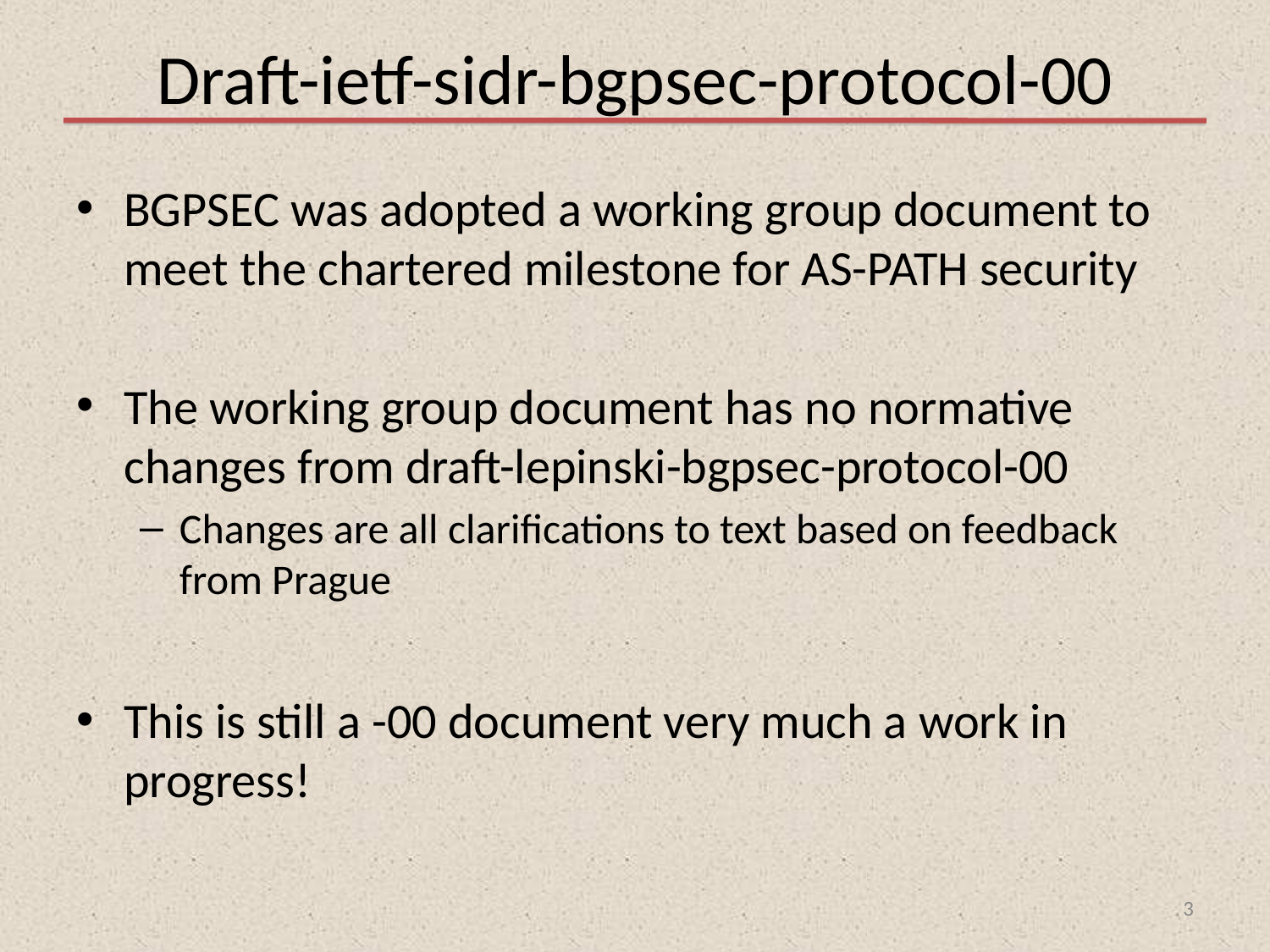

# Draft-ietf-sidr-bgpsec-protocol-00
BGPSEC was adopted a working group document to meet the chartered milestone for AS-PATH security

The working group document has no normative changes from draft-lepinski-bgpsec-protocol-00
Changes are all clarifications to text based on feedback from Prague

This is still a -00 document very much a work in progress!

3